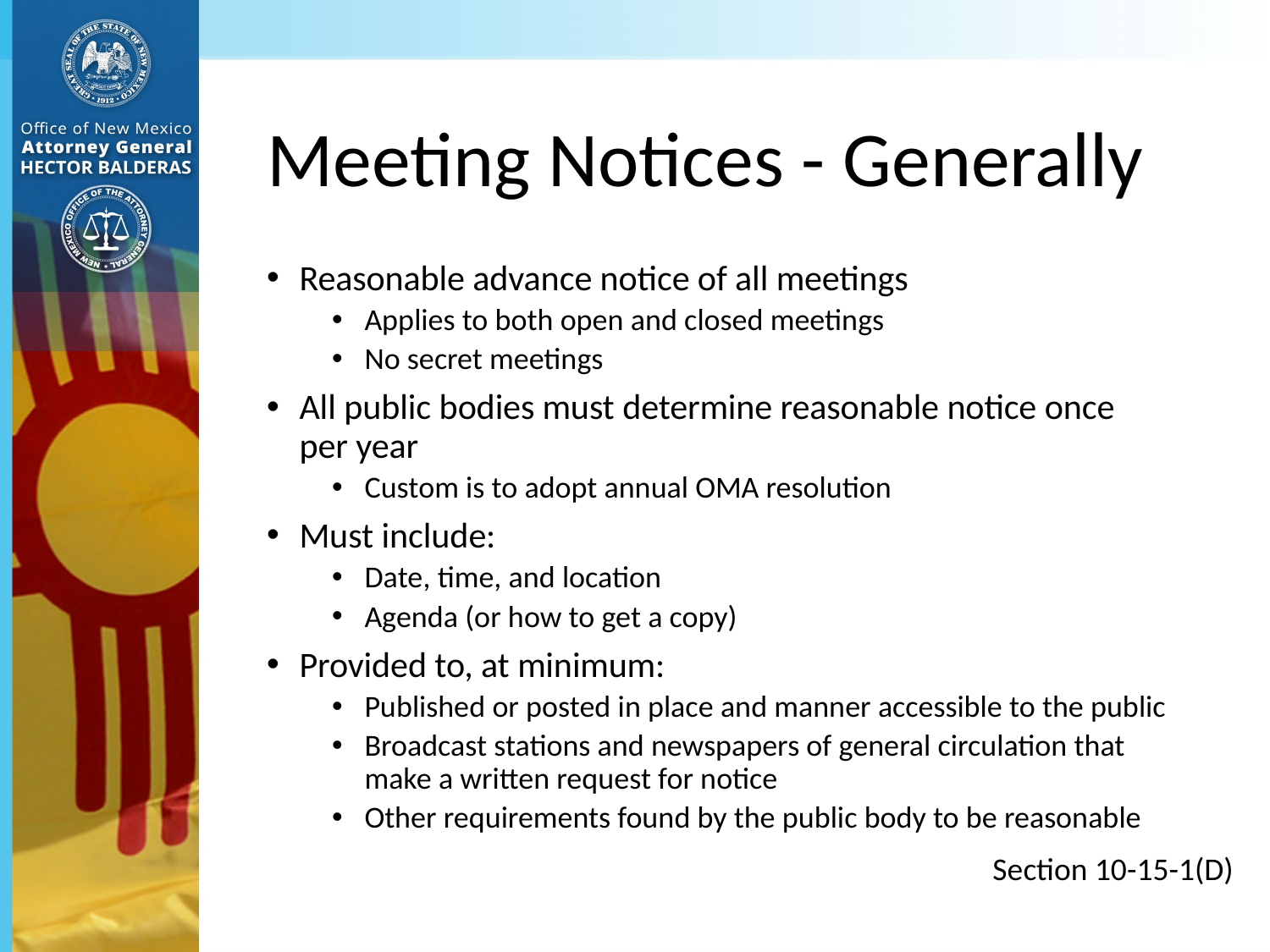

# Meeting Notices - Generally
Reasonable advance notice of all meetings
Applies to both open and closed meetings
No secret meetings
All public bodies must determine reasonable notice once per year
Custom is to adopt annual OMA resolution
Must include:
Date, time, and location
Agenda (or how to get a copy)
Provided to, at minimum:
Published or posted in place and manner accessible to the public
Broadcast stations and newspapers of general circulation that make a written request for notice
Other requirements found by the public body to be reasonable
Section 10-15-1(D)